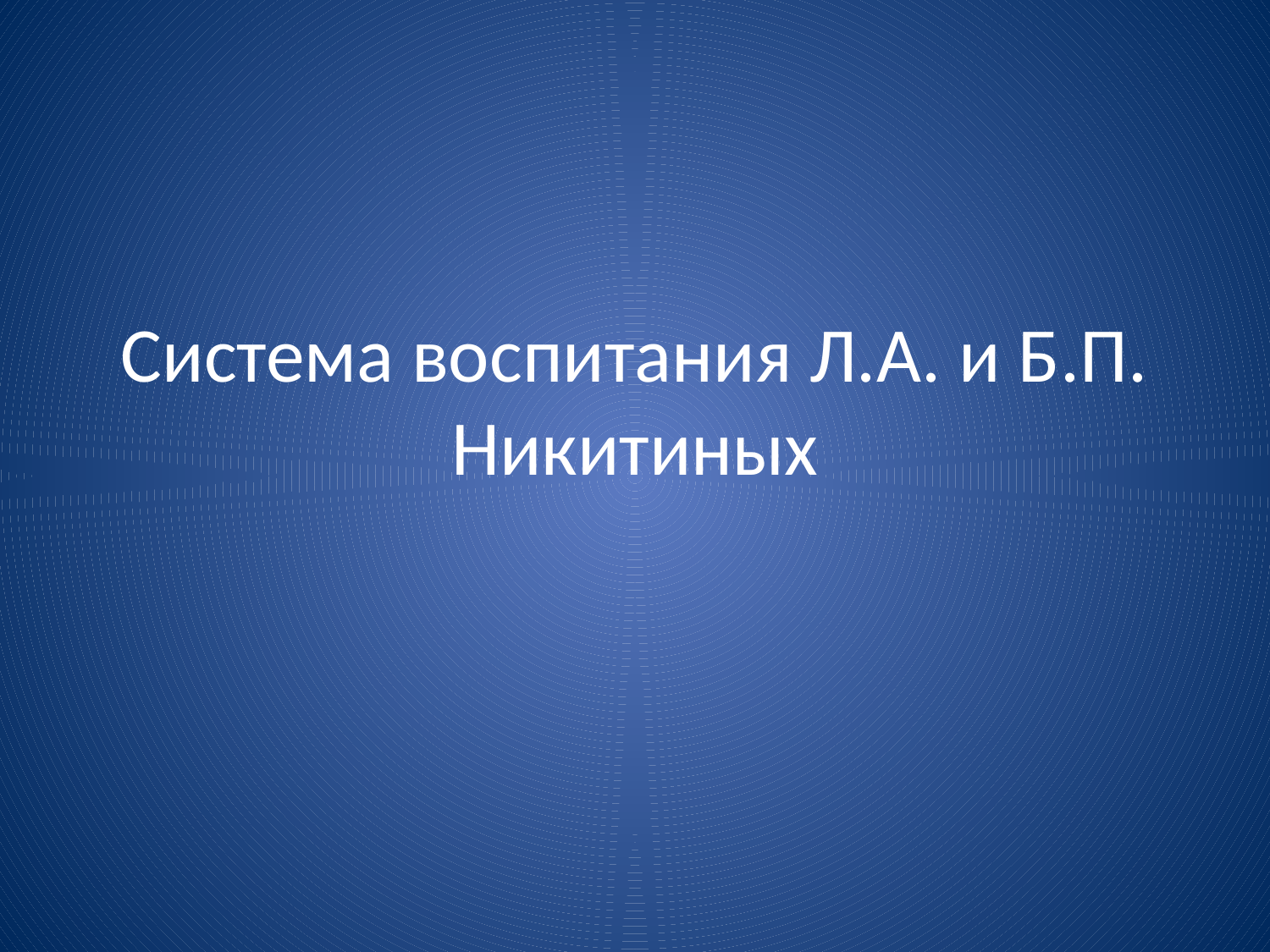

# Система воспитания Л.А. и Б.П. Никитиных